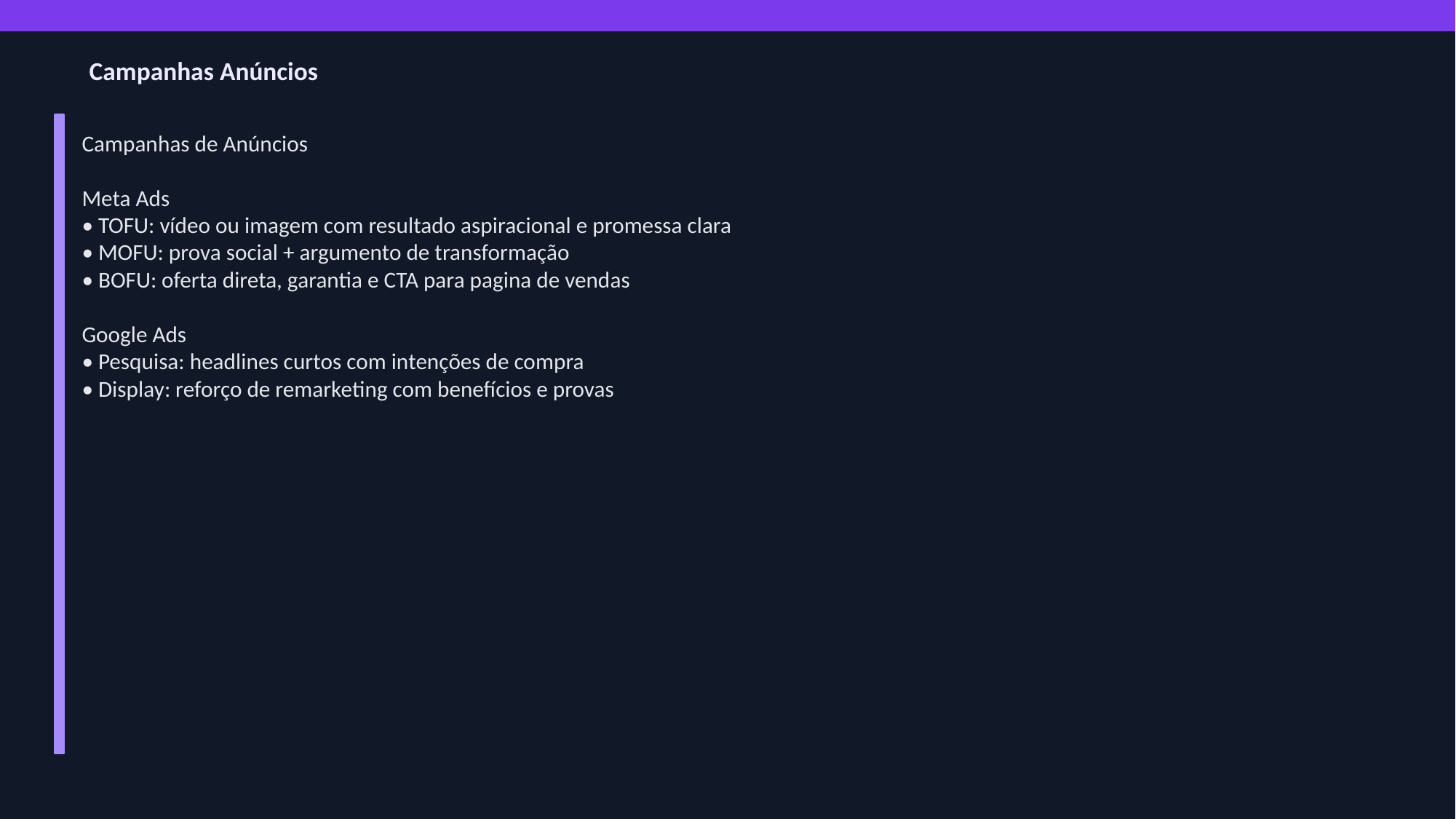

Campanhas Anúncios

Campanhas de Anúncios

Meta Ads
• TOFU: vídeo ou imagem com resultado aspiracional e promessa clara
• MOFU: prova social + argumento de transformação
• BOFU: oferta direta, garantia e CTA para pagina de vendas

Google Ads
• Pesquisa: headlines curtos com intenções de compra
• Display: reforço de remarketing com benefícios e provas